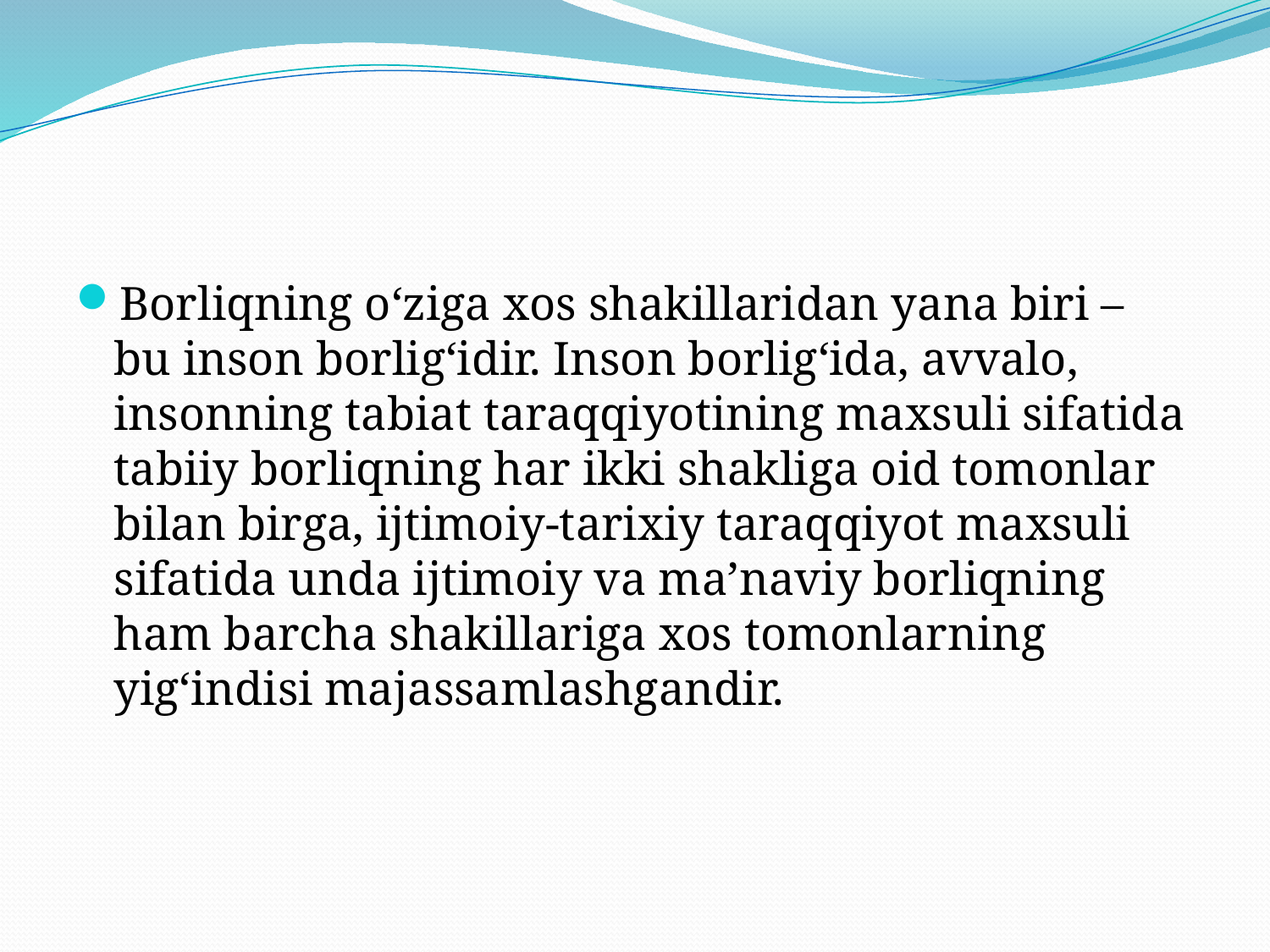

#
Borliqning o‘ziga xos shakillaridan yana biri – bu inson borlig‘idir. Inson borlig‘ida, avvalo, insonning tabiat taraqqiyotining maxsuli sifatida tabiiy borliqning har ikki shakliga oid tomonlar bilan birga, ijtimoiy-tarixiy taraqqiyot maxsuli sifatida unda ijtimoiy va ma’naviy borliqning ham barcha shakillariga xos tomonlarning yig‘indisi majassamlashgandir.